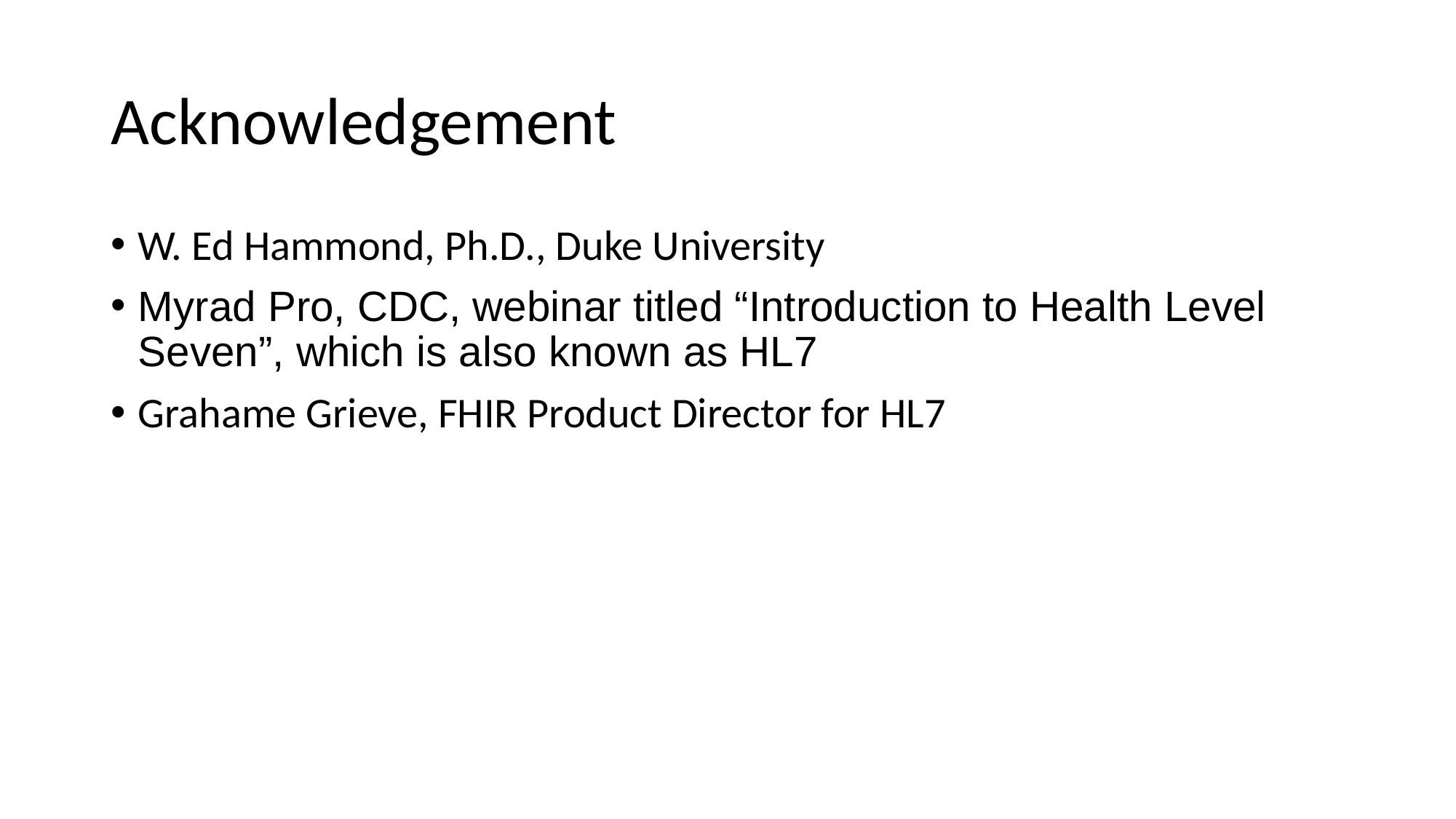

# Acknowledgement
W. Ed Hammond, Ph.D., Duke University
Myrad Pro, CDC, webinar titled “Introduction to Health Level Seven”, which is also known as HL7
Grahame Grieve, FHIR Product Director for HL7